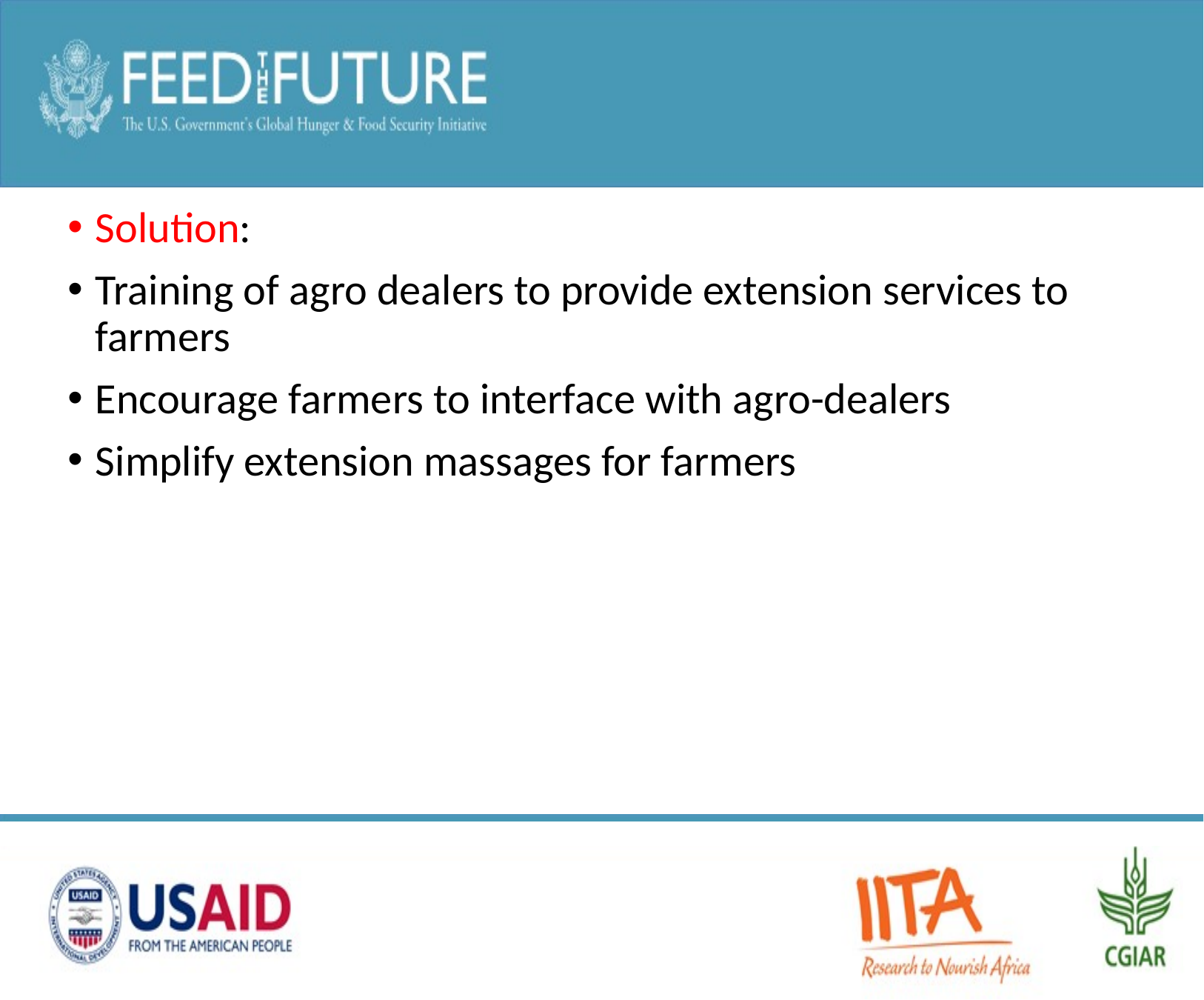

Solution:
Training of agro dealers to provide extension services to farmers
Encourage farmers to interface with agro-dealers
Simplify extension massages for farmers